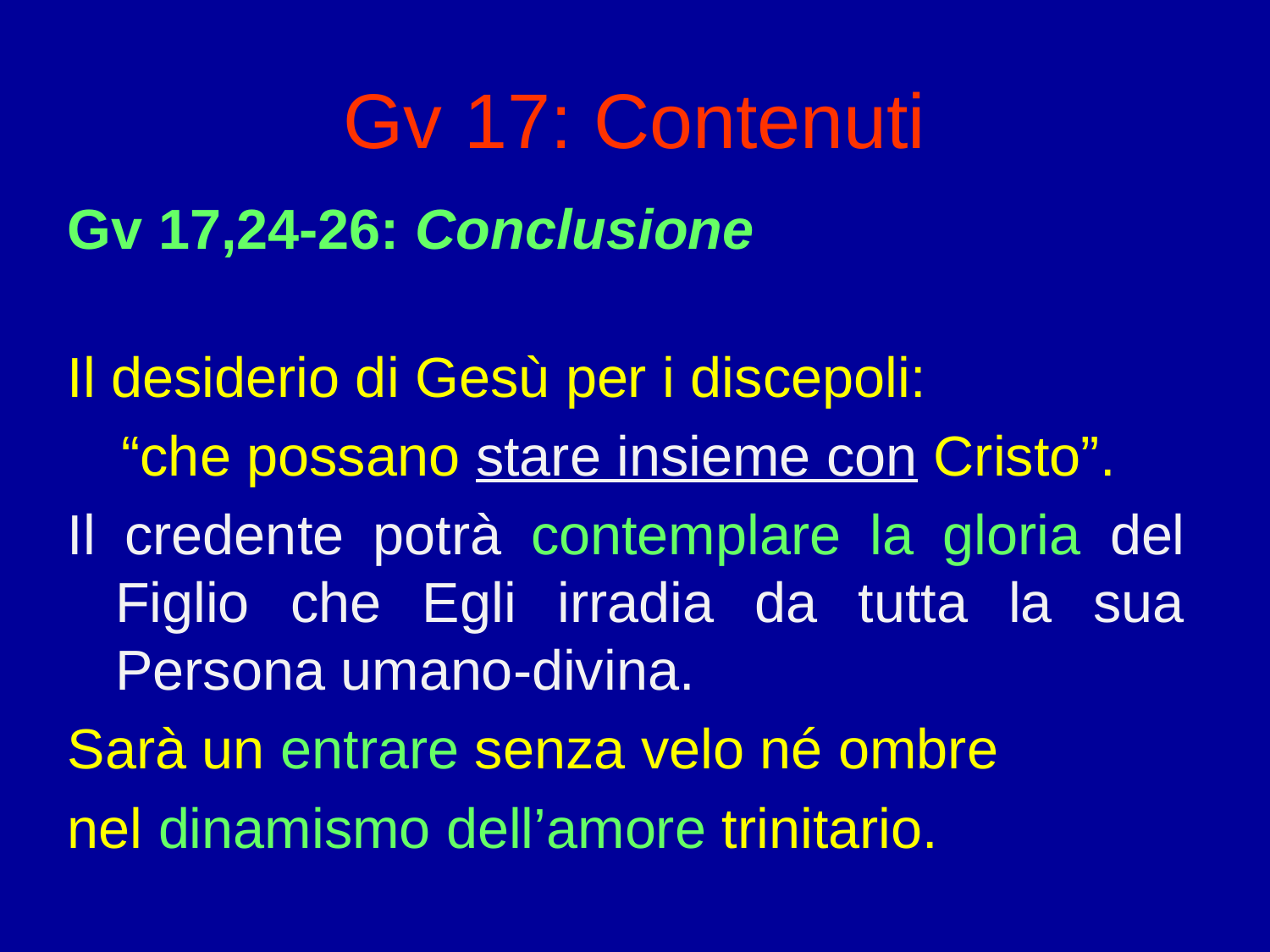

# Gv 17: Contenuti
Gv 17,24-26: Conclusione

Il desiderio di Gesù per i discepoli:
“che possano stare insieme con Cristo”.
Il credente potrà contemplare la gloria del Figlio che Egli irradia da tutta la sua Persona umano-divina.
Sarà un entrare senza velo né ombre
nel dinamismo dell’amore trinitario.